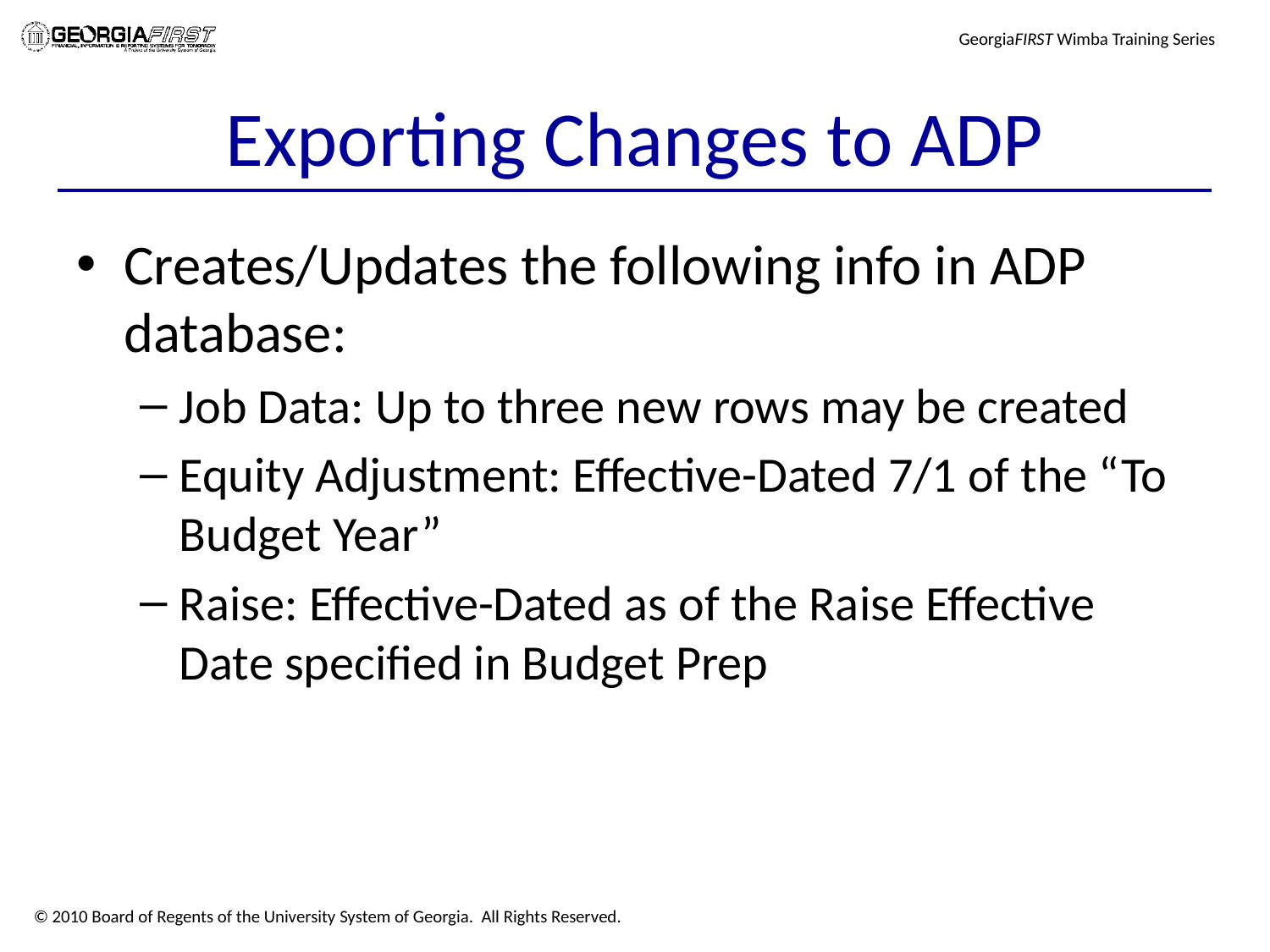

# Exporting Changes to ADP
Creates/Updates the following info in ADP database:
Job Data: Up to three new rows may be created
Equity Adjustment: Effective-Dated 7/1 of the “To Budget Year”
Raise: Effective-Dated as of the Raise Effective Date specified in Budget Prep